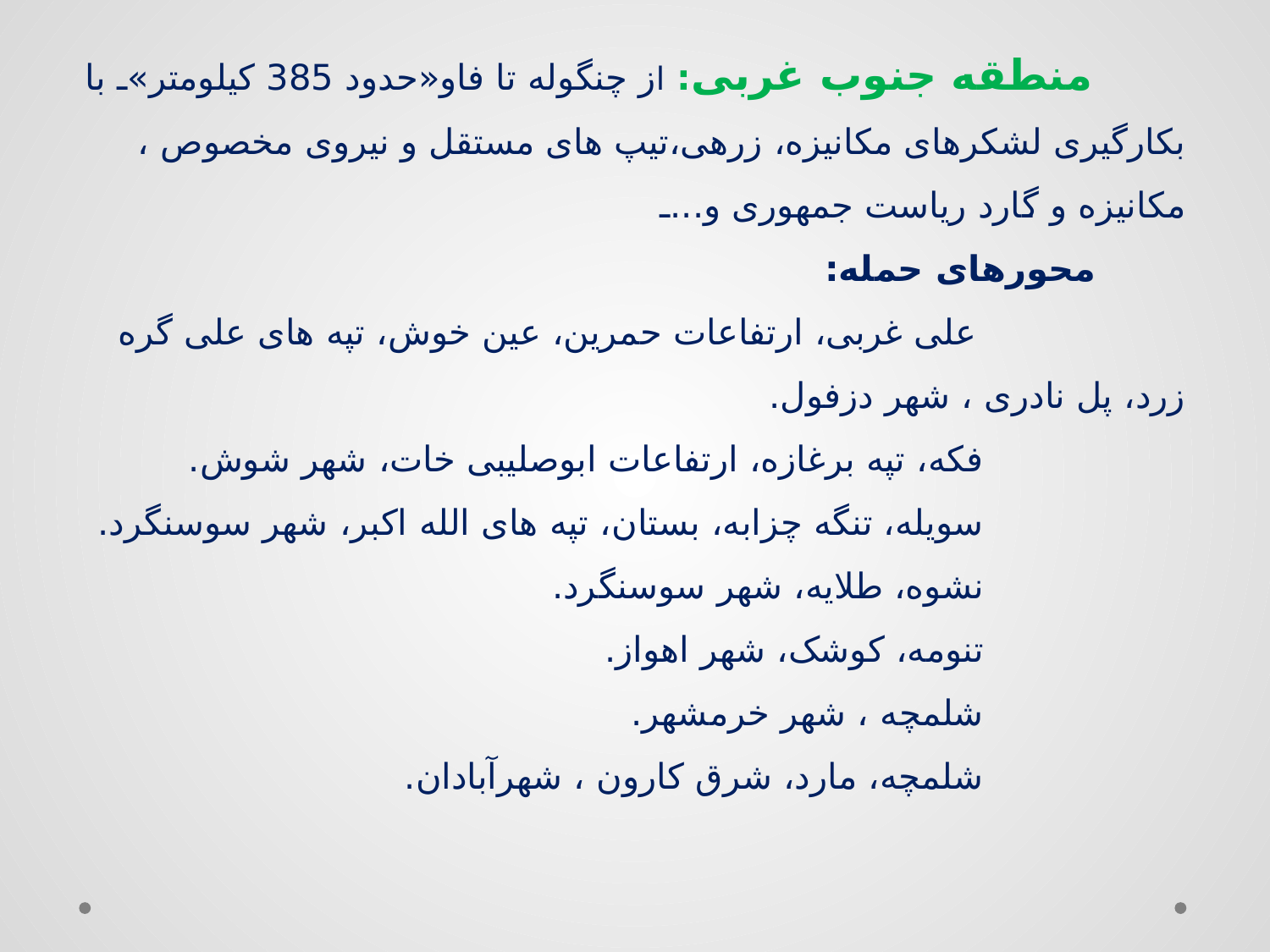

# منطقه جنوب غربی: از چنگوله تا فاو«حدود 385 کیلومتر»ـ با بکارگیری لشکرهای مکانیزه، زرهی،تیپ های مستقل و نیروی مخصوص ، مکانیزه و گارد ریاست جمهوری و...ـ محورهای حمله: علی غربی، ارتفاعات حمرین، عین خوش، تپه های علی گره زرد، پل نادری ، شهر دزفول. فکه، تپه برغازه، ارتفاعات ابوصلیبی خات، شهر شوش. سویله، تنگه چزابه، بستان، تپه های الله اکبر، شهر سوسنگرد. نشوه، طلایه، شهر سوسنگرد. تنومه، کوشک، شهر اهواز. شلمچه ، شهر خرمشهر. شلمچه، مارد، شرق کارون ، شهرآبادان.